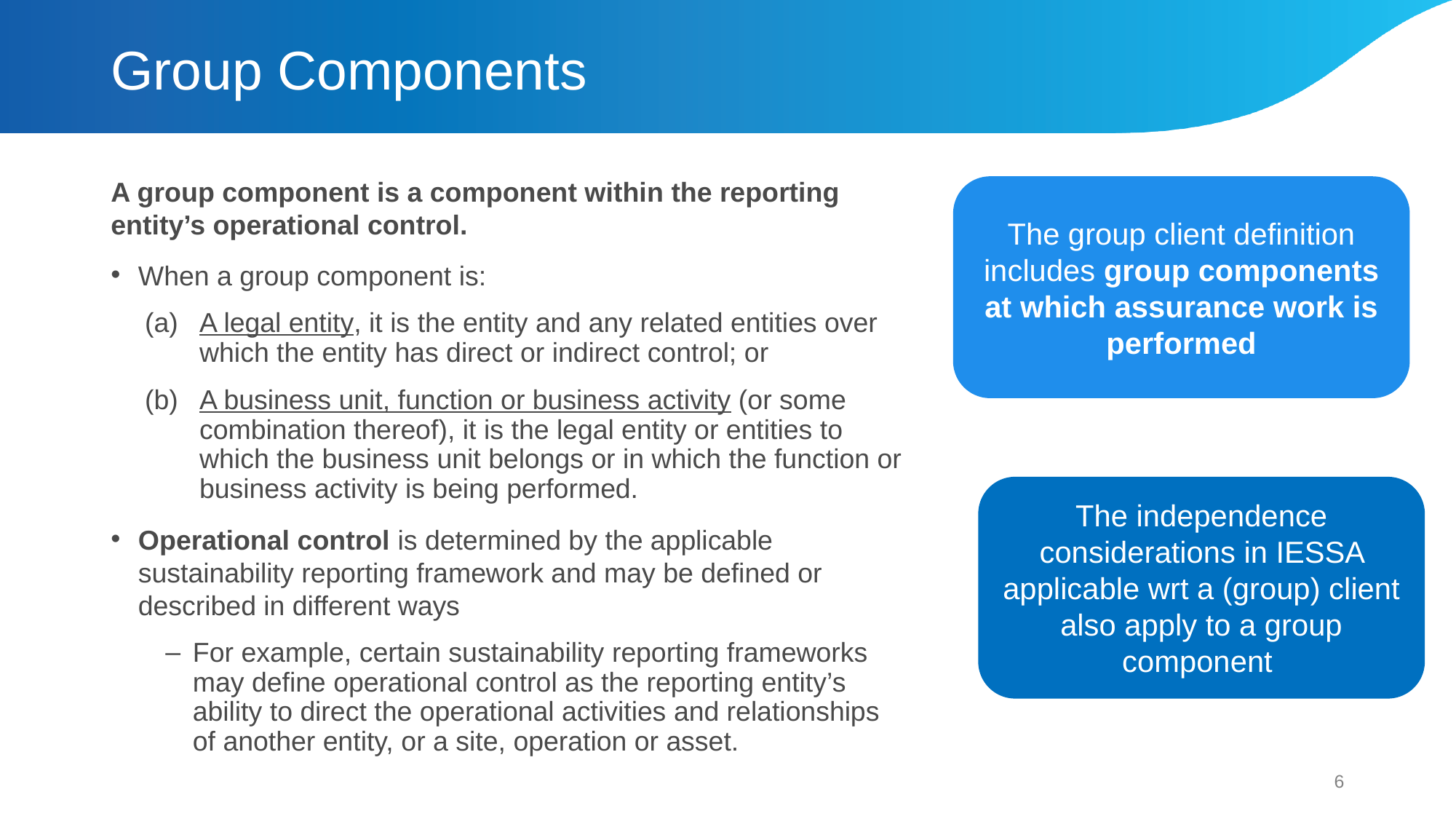

# Group Components
A group component is a component within the reporting entity’s operational control.
When a group component is:
(a)	A legal entity, it is the entity and any related entities over which the entity has direct or indirect control; or
(b)	A business unit, function or business activity (or some combination thereof), it is the legal entity or entities to which the business unit belongs or in which the function or business activity is being performed.
Operational control is determined by the applicable sustainability reporting framework and may be defined or described in different ways
For example, certain sustainability reporting frameworks may define operational control as the reporting entity’s ability to direct the operational activities and relationships of another entity, or a site, operation or asset.
The group client definition includes group components at which assurance work is performed
The independence considerations in IESSA applicable wrt a (group) client also apply to a group component
6